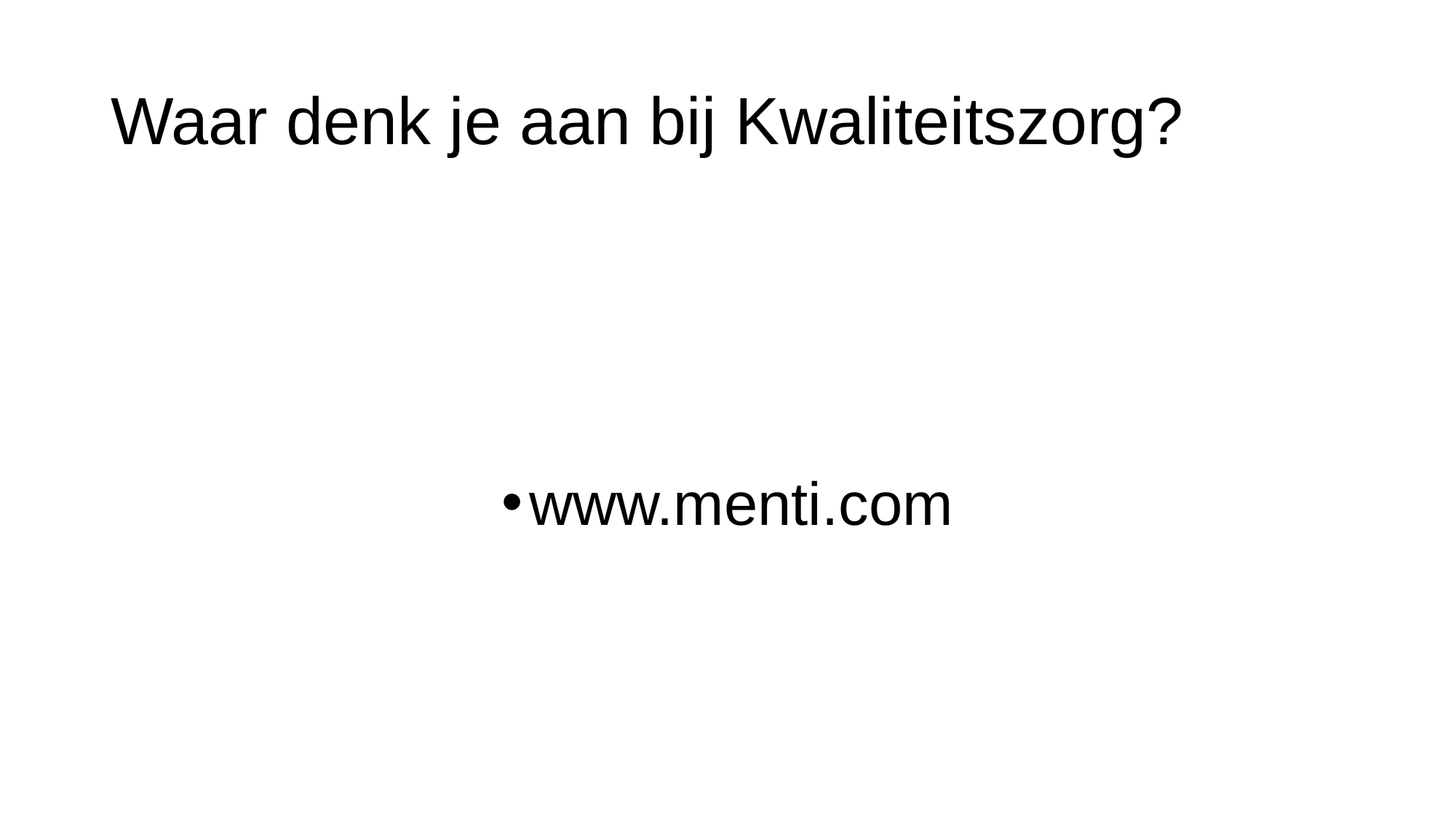

# Waar denk je aan bij Kwaliteitszorg?

www.menti.com